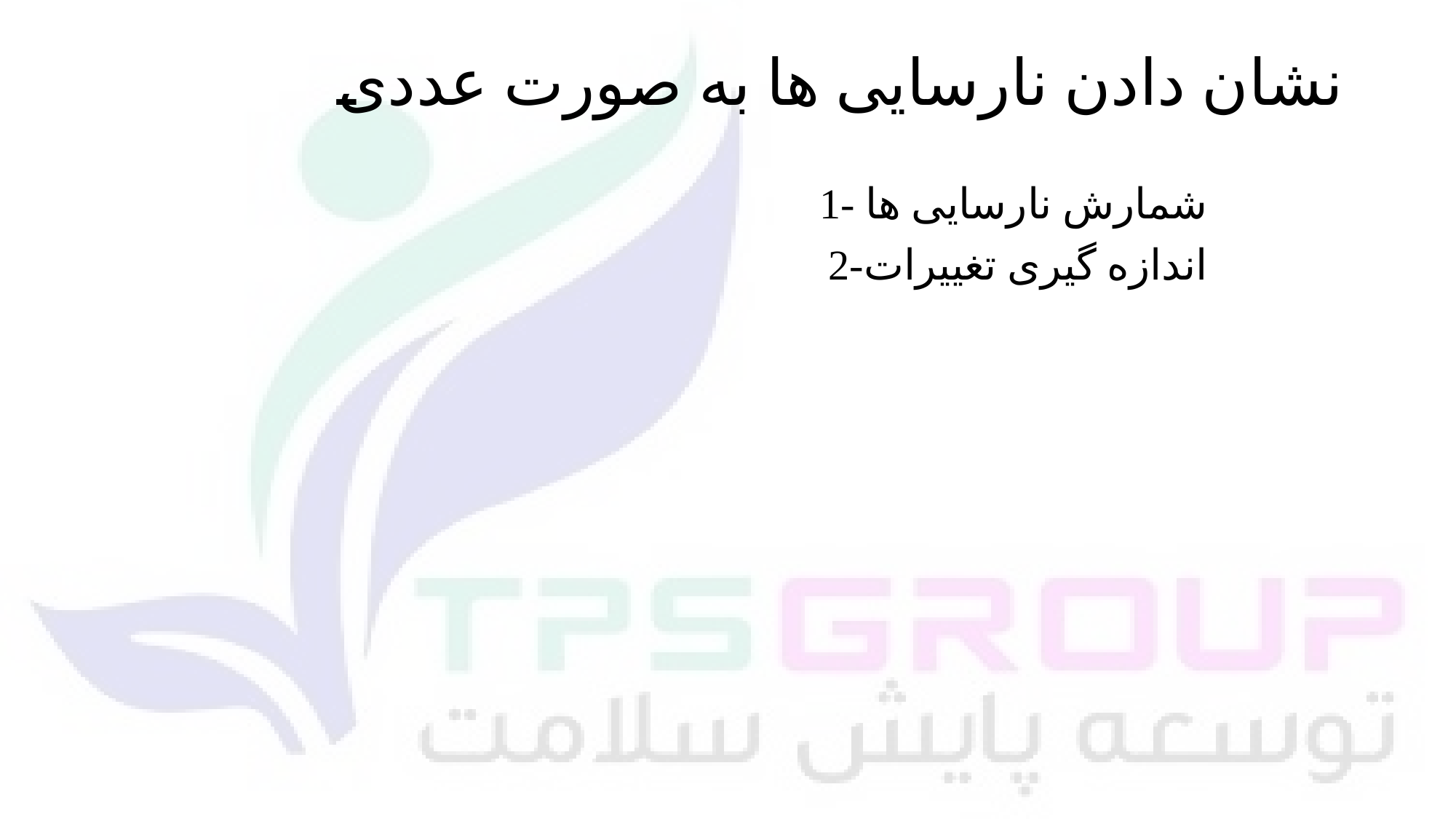

# نشان دادن نارسایی ها به صورت عددی
1- شمارش نارسایی ها
2-اندازه گیری تغییرات